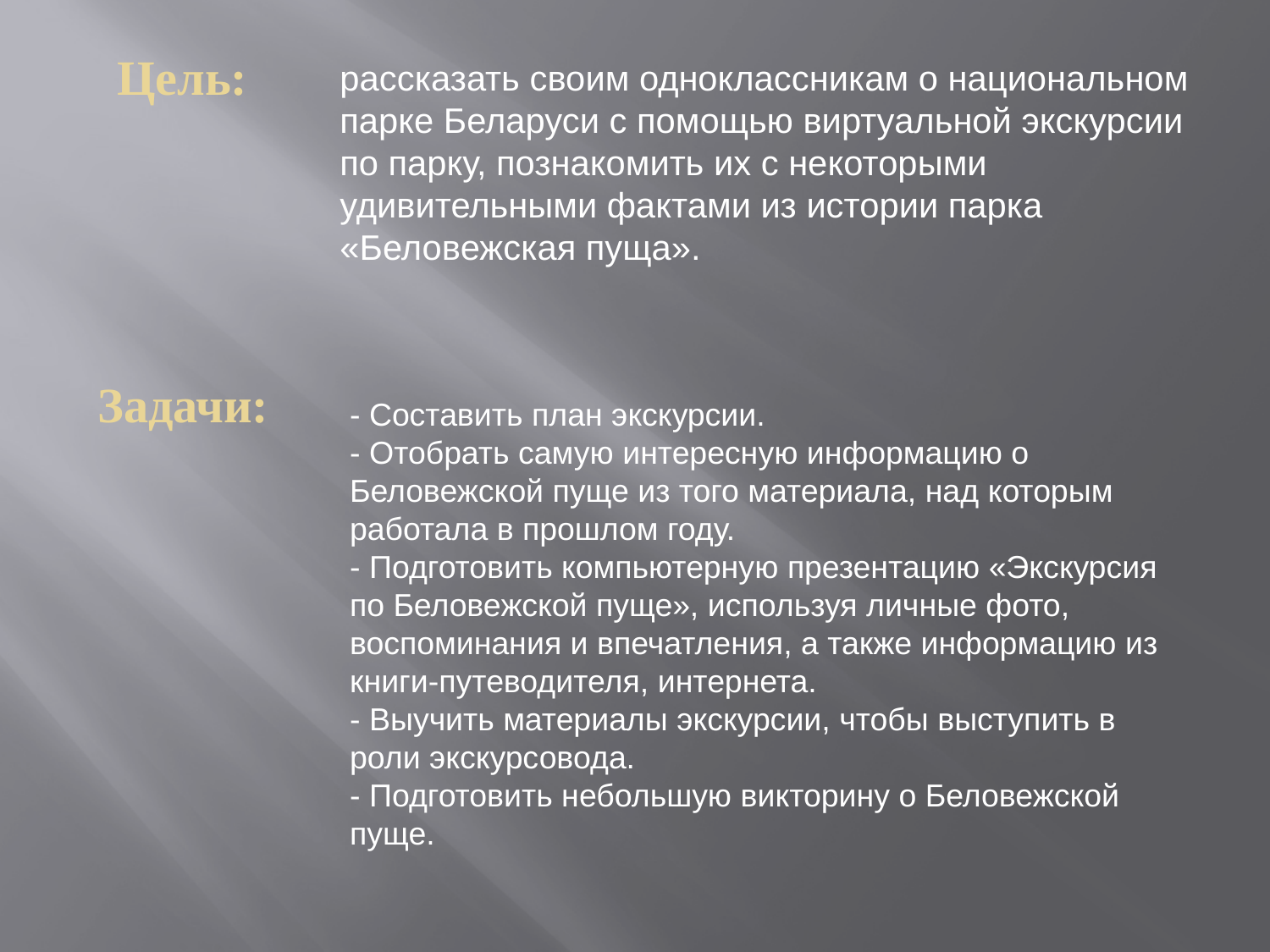

Цель:
рассказать своим одноклассникам о национальном парке Беларуси с помощью виртуальной экскурсии по парку, познакомить их с некоторыми удивительными фактами из истории парка «Беловежская пуща».
Задачи:
- Составить план экскурсии.
- Отобрать самую интересную информацию о Беловежской пуще из того материала, над которым работала в прошлом году.
- Подготовить компьютерную презентацию «Экскурсия по Беловежской пуще», используя личные фото, воспоминания и впечатления, а также информацию из книги-путеводителя, интернета.
- Выучить материалы экскурсии, чтобы выступить в роли экскурсовода.
- Подготовить небольшую викторину о Беловежской пуще.